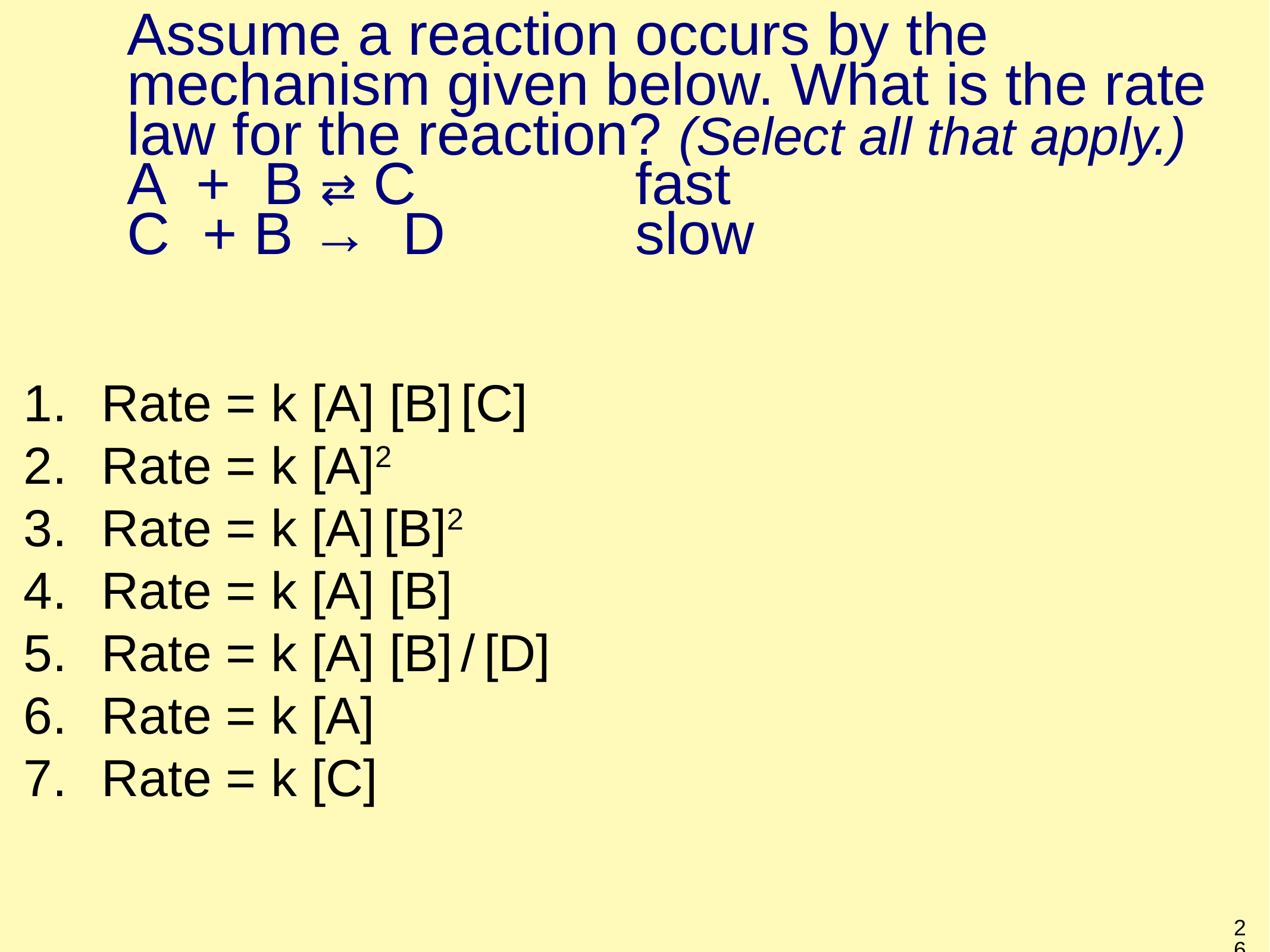

# Assume a reaction occurs by the mechanism given below. What is the rate law for the reaction? (Select all that apply.) A  +  B ⇄ C 	fast C  + B →  D	slow
Rate = k [A] [B] [C]
Rate = k [A]2
Rate = k [A] [B]2
Rate = k [A] [B]
Rate = k [A] [B] / [D]
Rate = k [A]
Rate = k [C]
26